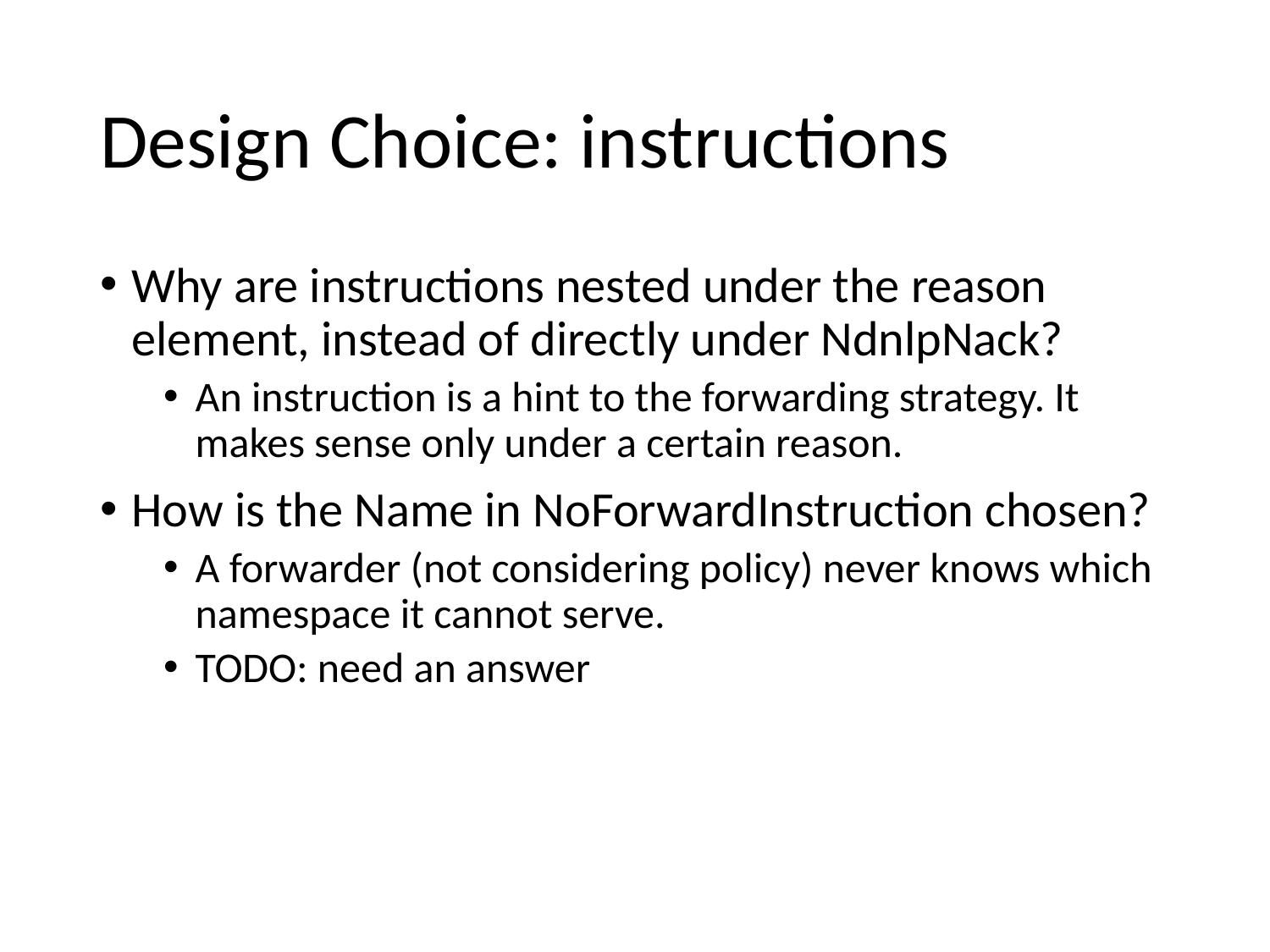

# Design Choice: instructions
Why are instructions nested under the reason element, instead of directly under NdnlpNack?
An instruction is a hint to the forwarding strategy. It makes sense only under a certain reason.
How is the Name in NoForwardInstruction chosen?
A forwarder (not considering policy) never knows which namespace it cannot serve.
TODO: need an answer